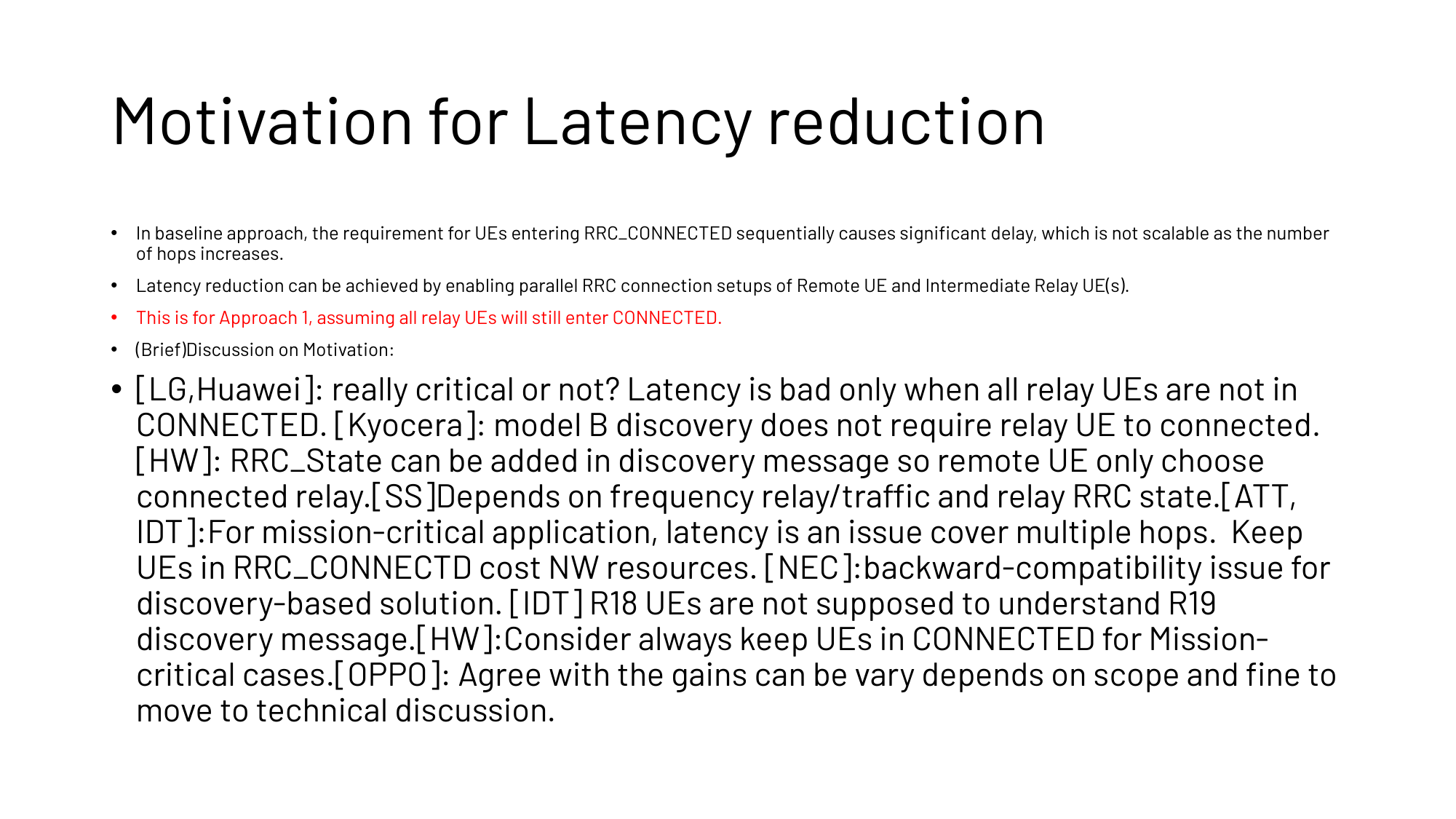

# Motivation for Latency reduction
In baseline approach, the requirement for UEs entering RRC_CONNECTED sequentially causes significant delay, which is not scalable as the number of hops increases.
Latency reduction can be achieved by enabling parallel RRC connection setups of Remote UE and Intermediate Relay UE(s).
This is for Approach 1, assuming all relay UEs will still enter CONNECTED.
(Brief)Discussion on Motivation:
[LG,Huawei]: really critical or not? Latency is bad only when all relay UEs are not in CONNECTED. [Kyocera]: model B discovery does not require relay UE to connected.[HW]: RRC_State can be added in discovery message so remote UE only choose connected relay.[SS]Depends on frequency relay/traffic and relay RRC state.[ATT, IDT]:For mission-critical application, latency is an issue cover multiple hops.  Keep UEs in RRC_CONNECTD cost NW resources. [NEC]:backward-compatibility issue for discovery-based solution. [IDT] R18 UEs are not supposed to understand R19 discovery message.[HW]:Consider always keep UEs in CONNECTED for Mission-critical cases.[OPPO]: Agree with the gains can be vary depends on scope and fine to move to technical discussion.